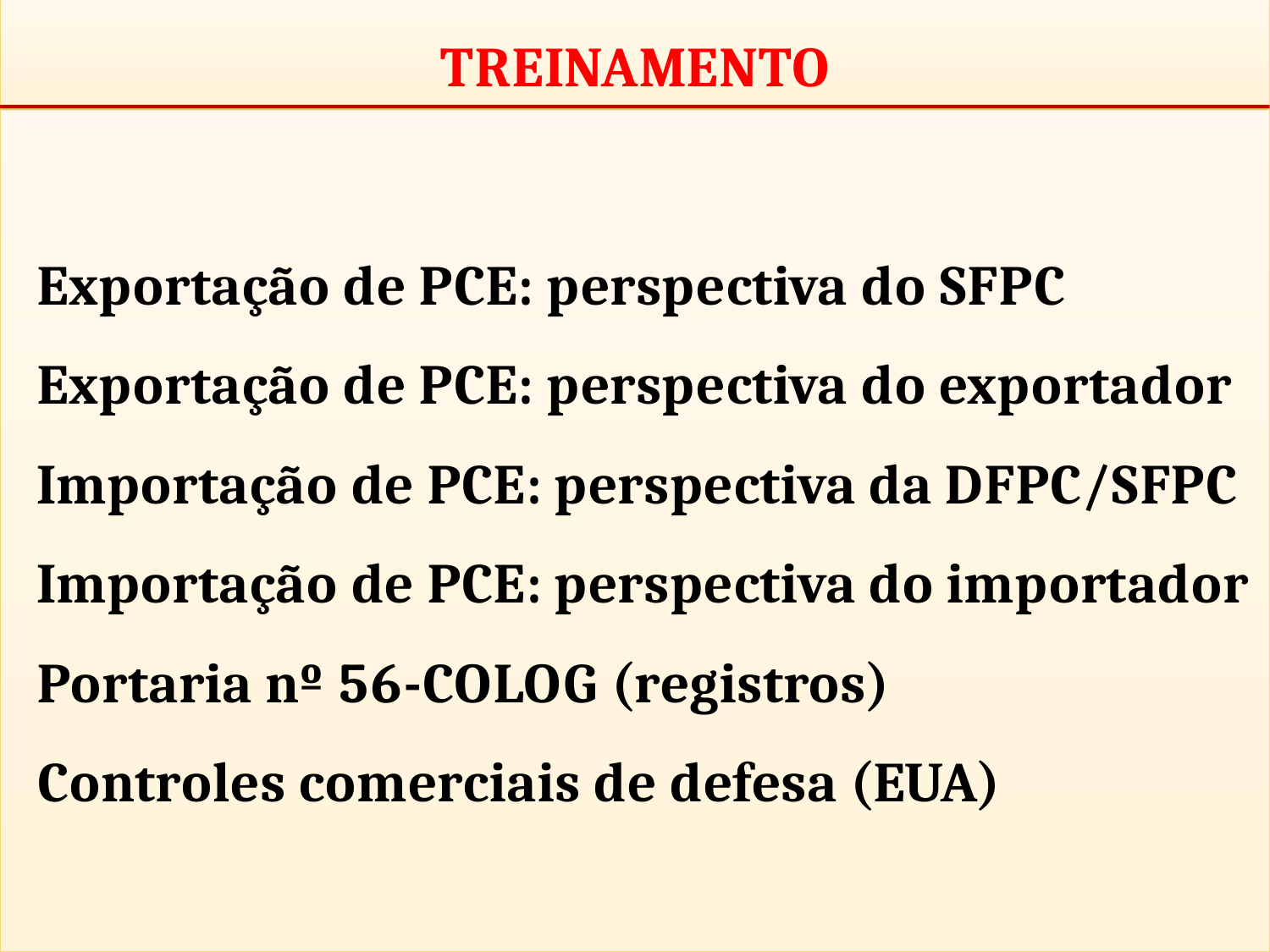

TREINAMENTO

Exportação de PCE: perspectiva do SFPC
Exportação de PCE: perspectiva do exportador
Importação de PCE: perspectiva da DFPC/SFPC
Importação de PCE: perspectiva do importador
Portaria nº 56-COLOG (registros)
Controles comerciais de defesa (EUA)